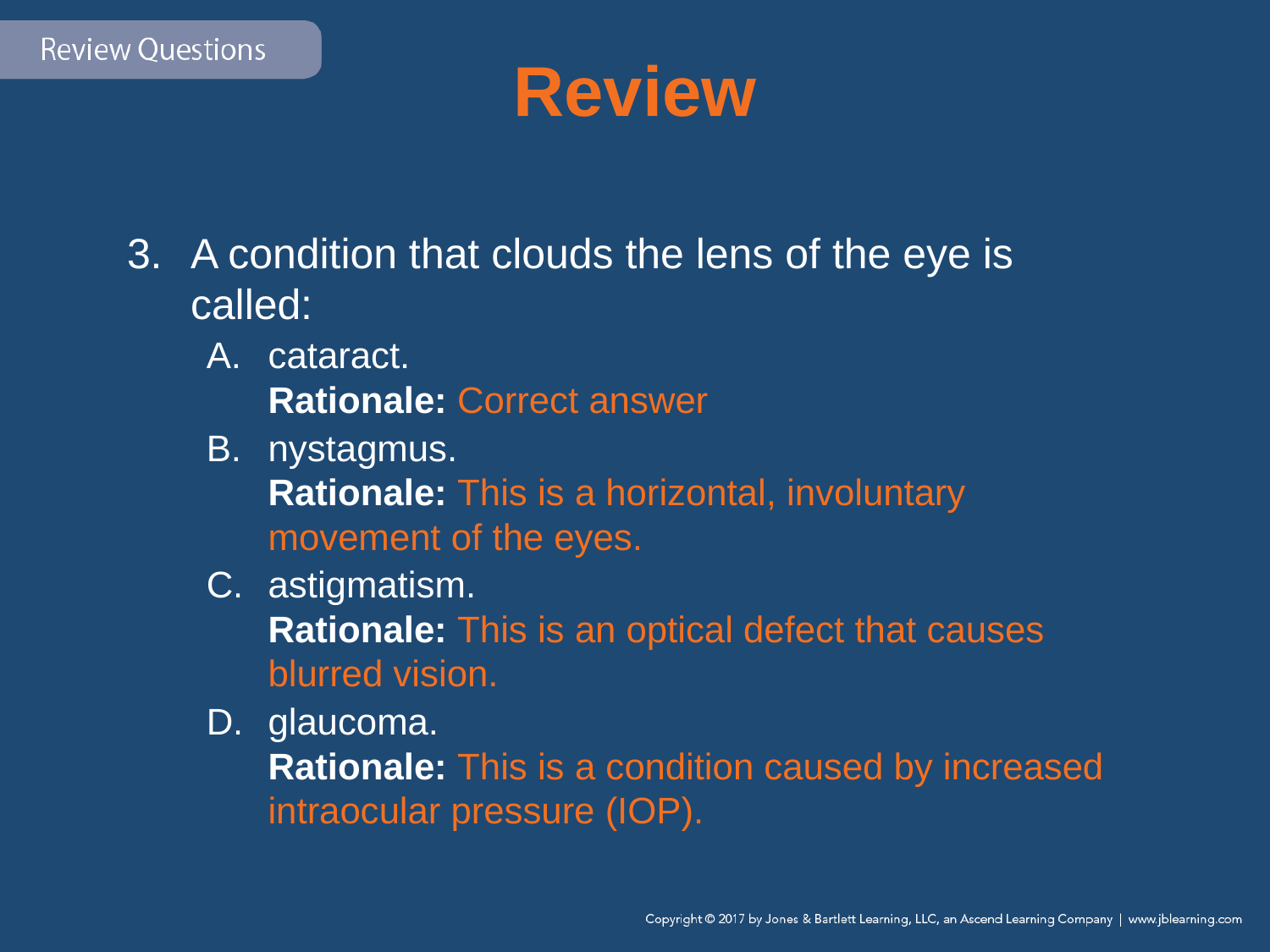

# Review
A condition that clouds the lens of the eye is called:
cataract.
Rationale: Correct answer
nystagmus.
Rationale: This is a horizontal, involuntary movement of the eyes.
astigmatism.
Rationale: This is an optical defect that causes blurred vision.
glaucoma.
Rationale: This is a condition caused by increased intraocular pressure (IOP).